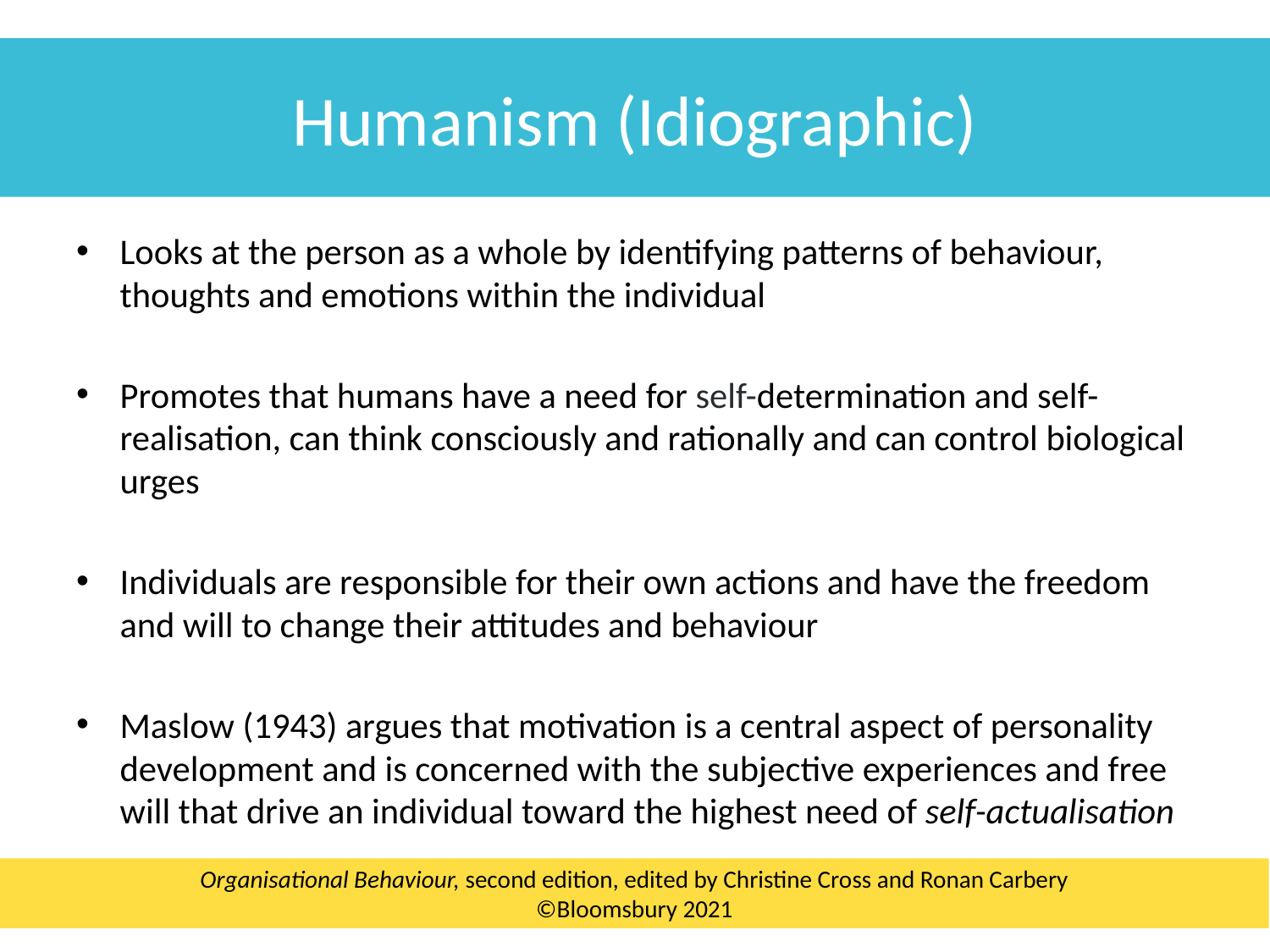

Humanism (Idiographic)
Looks at the person as a whole by identifying patterns of behaviour, thoughts and emotions within the individual

Promotes that humans have a need for self-determination and self-realisation, can think consciously and rationally and can control biological urges

Individuals are responsible for their own actions and have the freedom and will to change their attitudes and behaviour

Maslow (1943) argues that motivation is a central aspect of personality development and is concerned with the subjective experiences and free will that drive an individual toward the highest need of self-actualisation